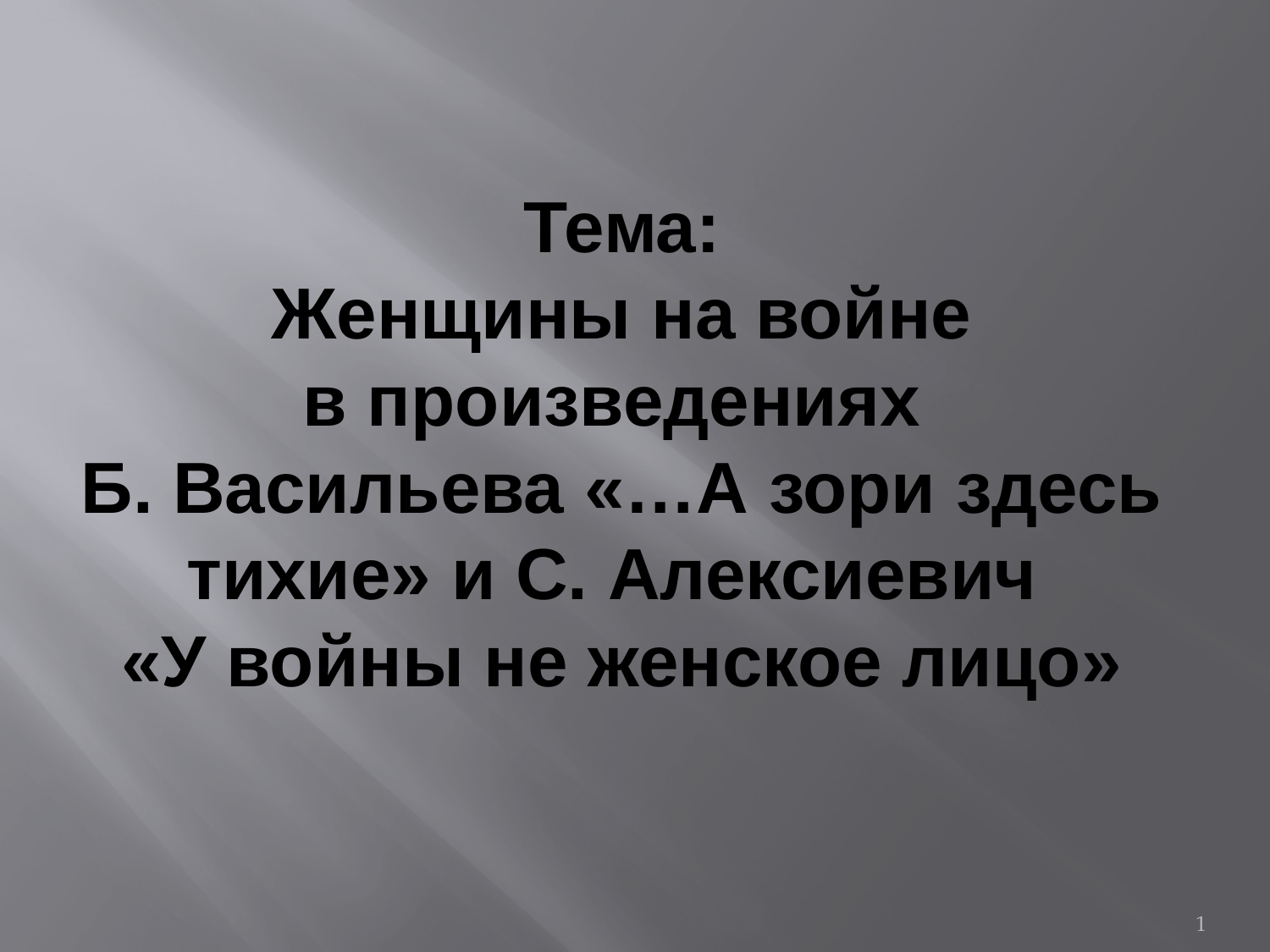

# Тема: Женщины на войне в произведениях Б. Васильева «…А зори здесь тихие» и С. Алексиевич «У войны не женское лицо»
1